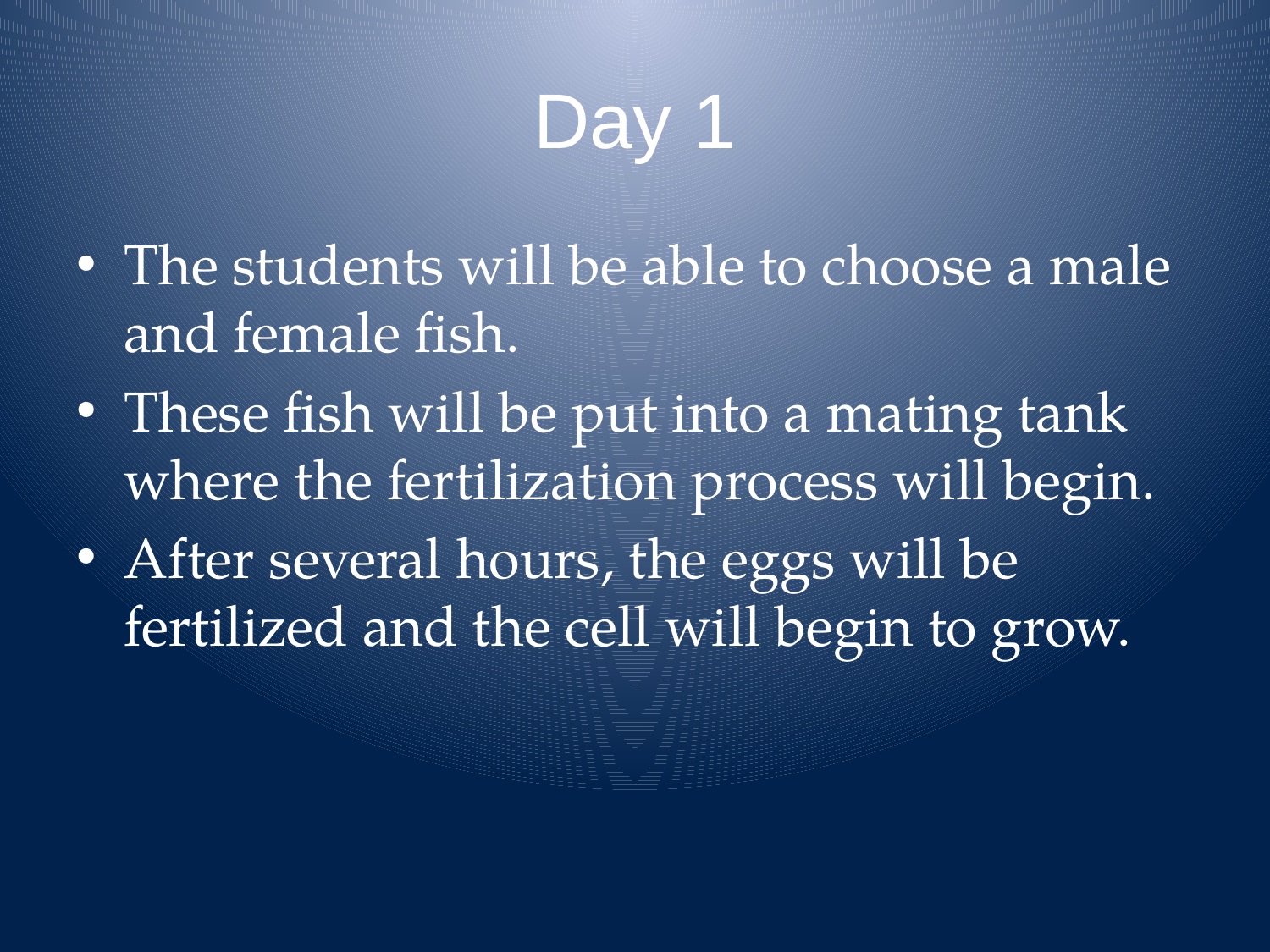

# Day 1
The students will be able to choose a male and female fish.
These fish will be put into a mating tank where the fertilization process will begin.
After several hours, the eggs will be fertilized and the cell will begin to grow.